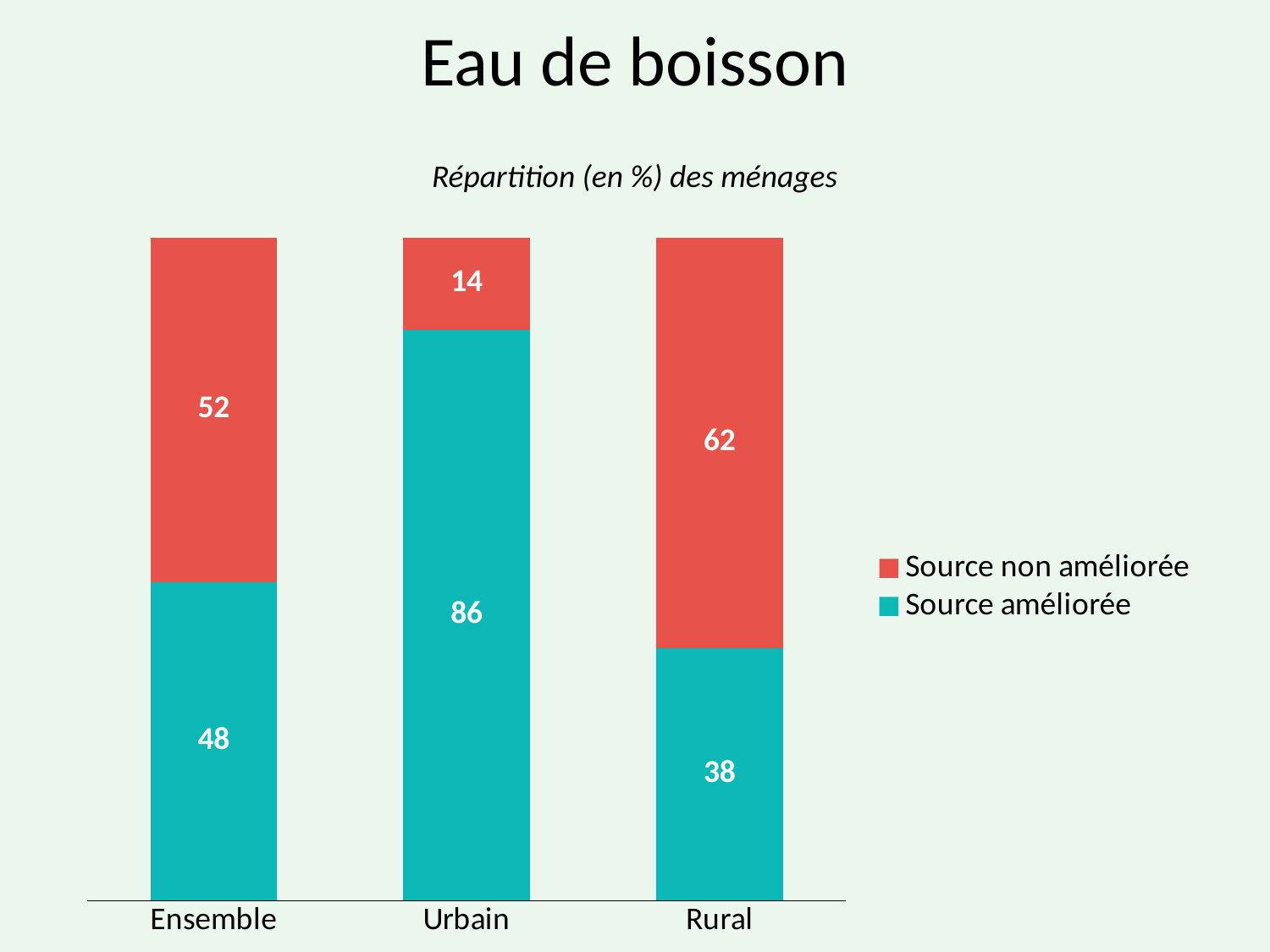

# Eau de boisson
Répartition (en %) des ménages

### Chart

| Category | Source améliorée | Source non améliorée |
|---|---|---|
| Ensemble | 48.0 | 52.0 |
| Urbain | 86.0 | 14.0 |
| Rural | 38.0 | 62.0 |